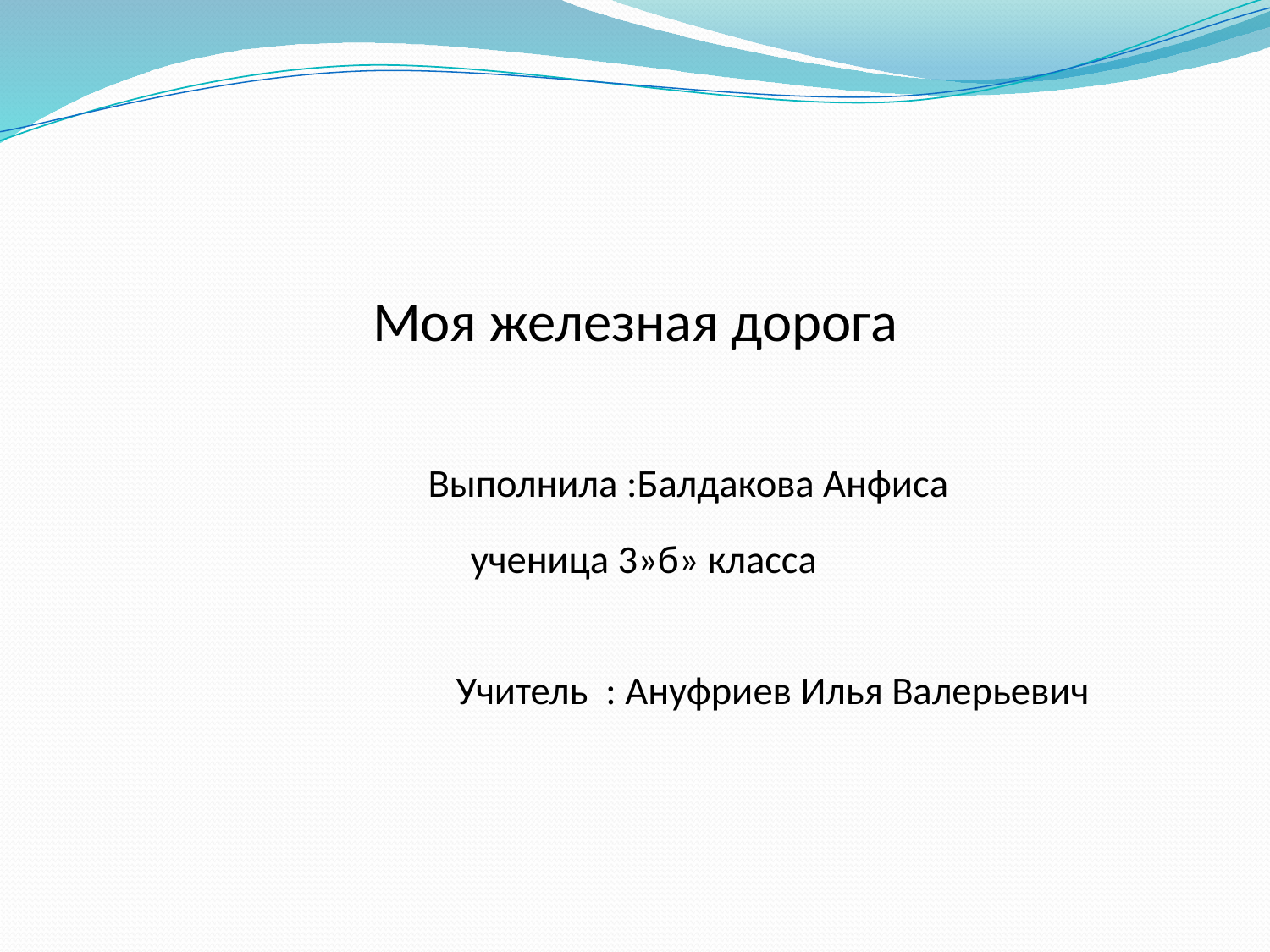

#
Моя железная дорога

                  Выполнила :Балдакова Анфиса
                                            ученица 3»б» класса
                               Учитель  : Ануфриев Илья Валерьевич